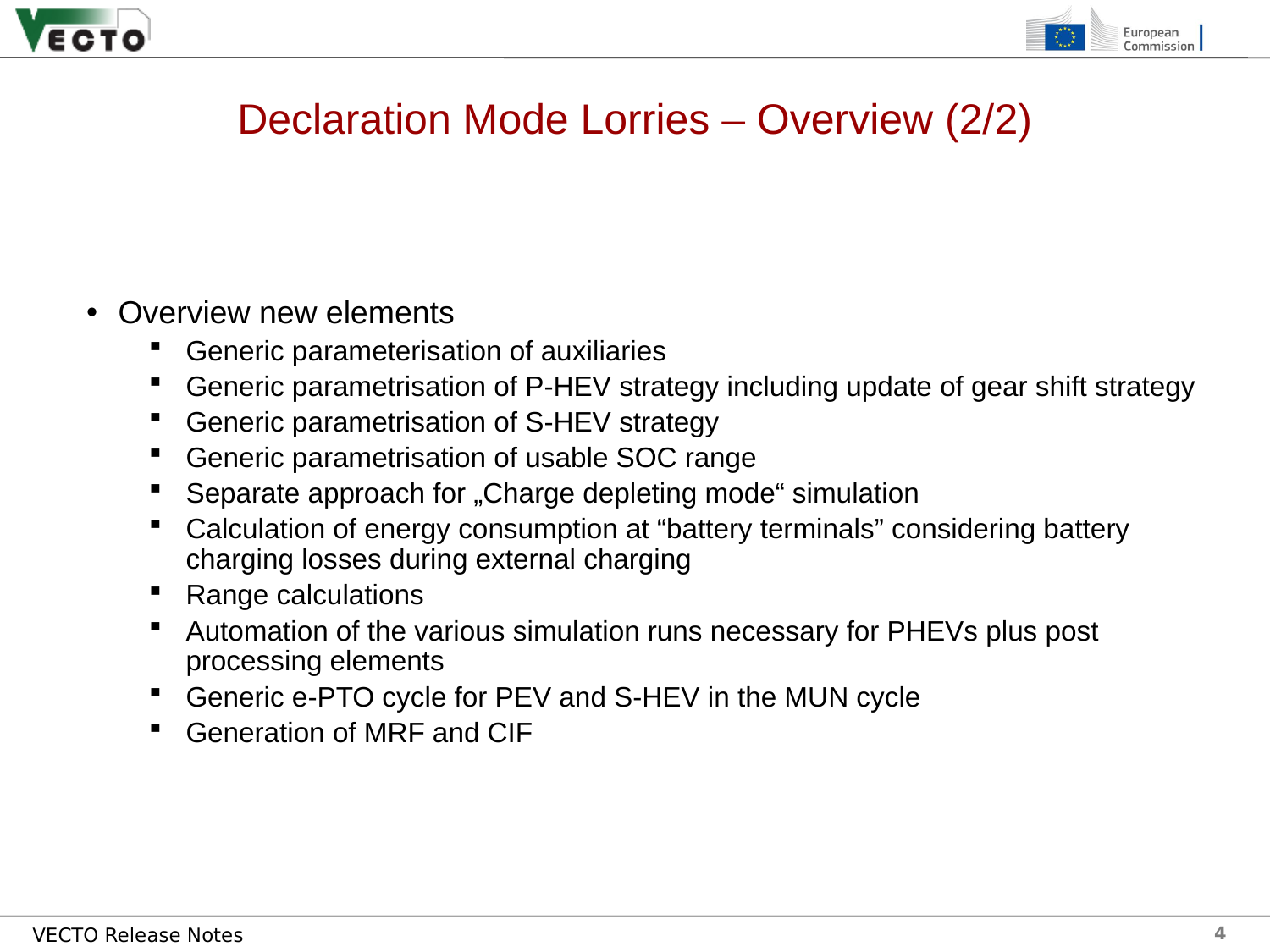

# Declaration Mode Lorries – Overview (2/2)
4
Overview new elements
Generic parameterisation of auxiliaries
Generic parametrisation of P-HEV strategy including update of gear shift strategy
Generic parametrisation of S-HEV strategy
Generic parametrisation of usable SOC range
Separate approach for „Charge depleting mode“ simulation
Calculation of energy consumption at “battery terminals” considering battery charging losses during external charging
Range calculations
Automation of the various simulation runs necessary for PHEVs plus post processing elements
Generic e-PTO cycle for PEV and S-HEV in the MUN cycle
Generation of MRF and CIF